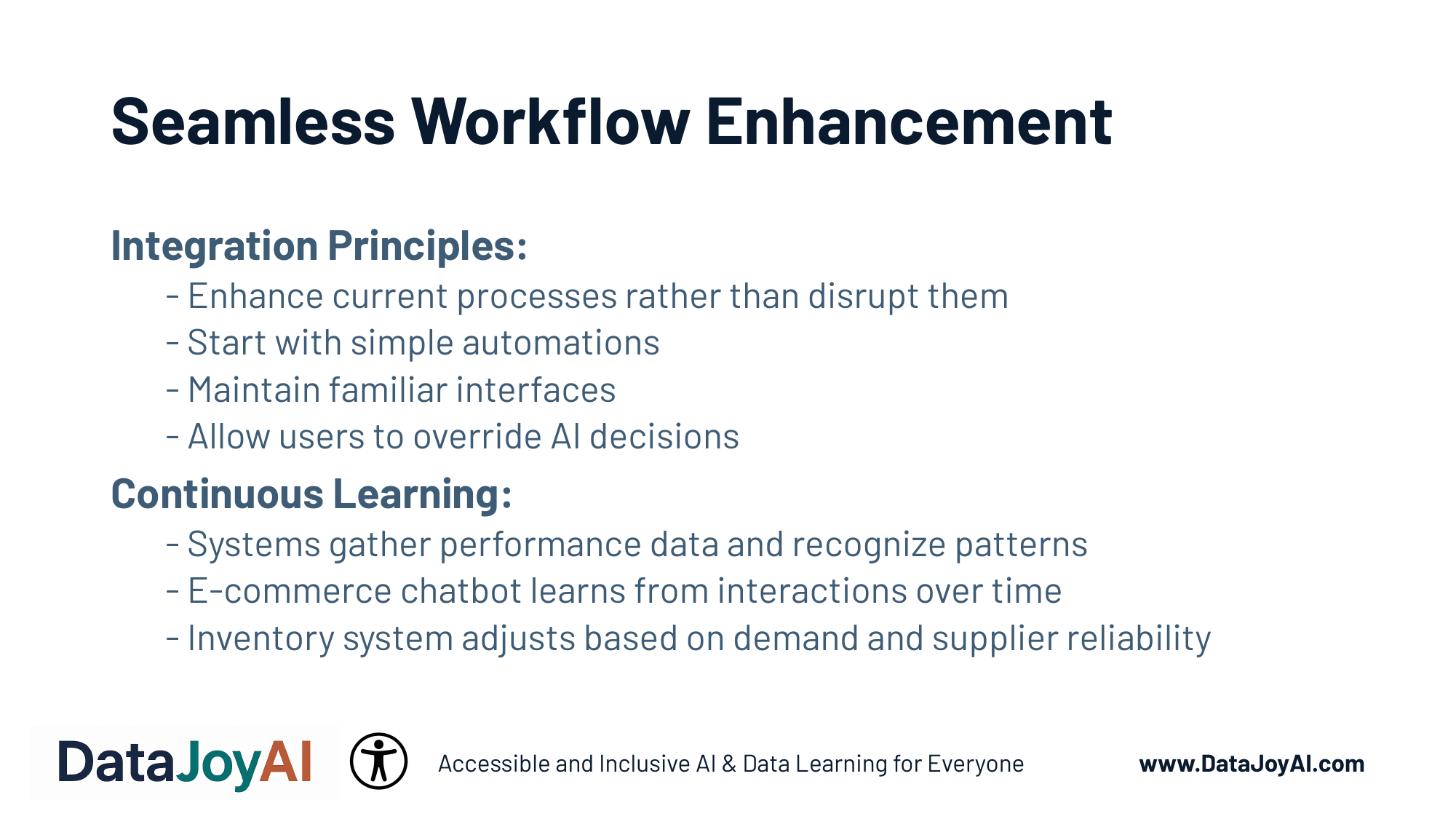

# Seamless Workflow Enhancement
Integration Principles:
- Enhance current processes rather than disrupt them
- Start with simple automations
- Maintain familiar interfaces
- Allow users to override AI decisions
Continuous Learning:
- Systems gather performance data and recognize patterns
- E-commerce chatbot learns from interactions over time
- Inventory system adjusts based on demand and supplier reliability